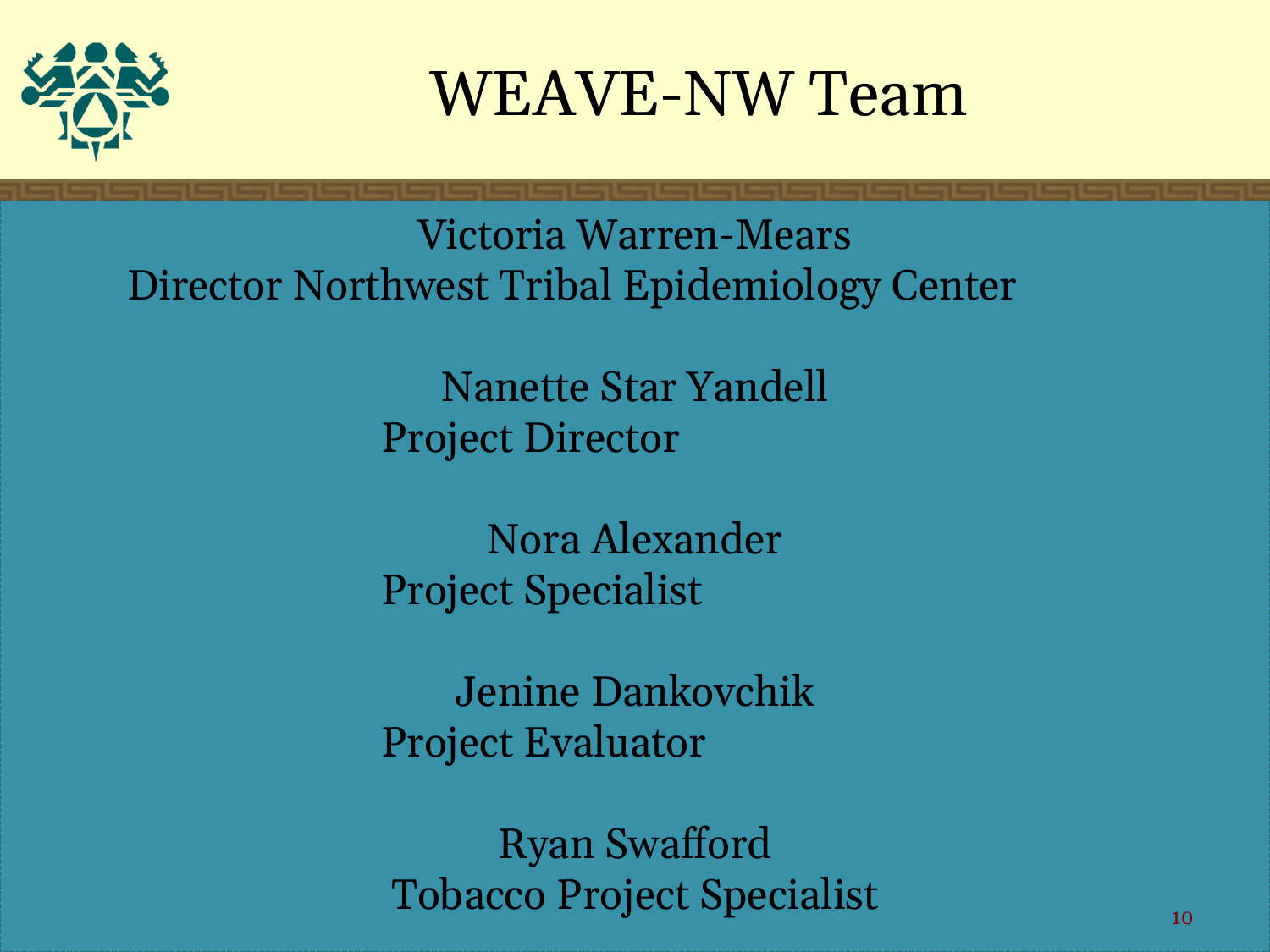

# WEAVE-NW Team
Victoria Warren-Mears
Director Northwest Tribal Epidemiology Center

Nanette Star Yandell
Project Director

Nora Alexander
Project Specialist

Jenine Dankovchik
Project Evaluator

Ryan Swafford
Tobacco Project Specialist
10